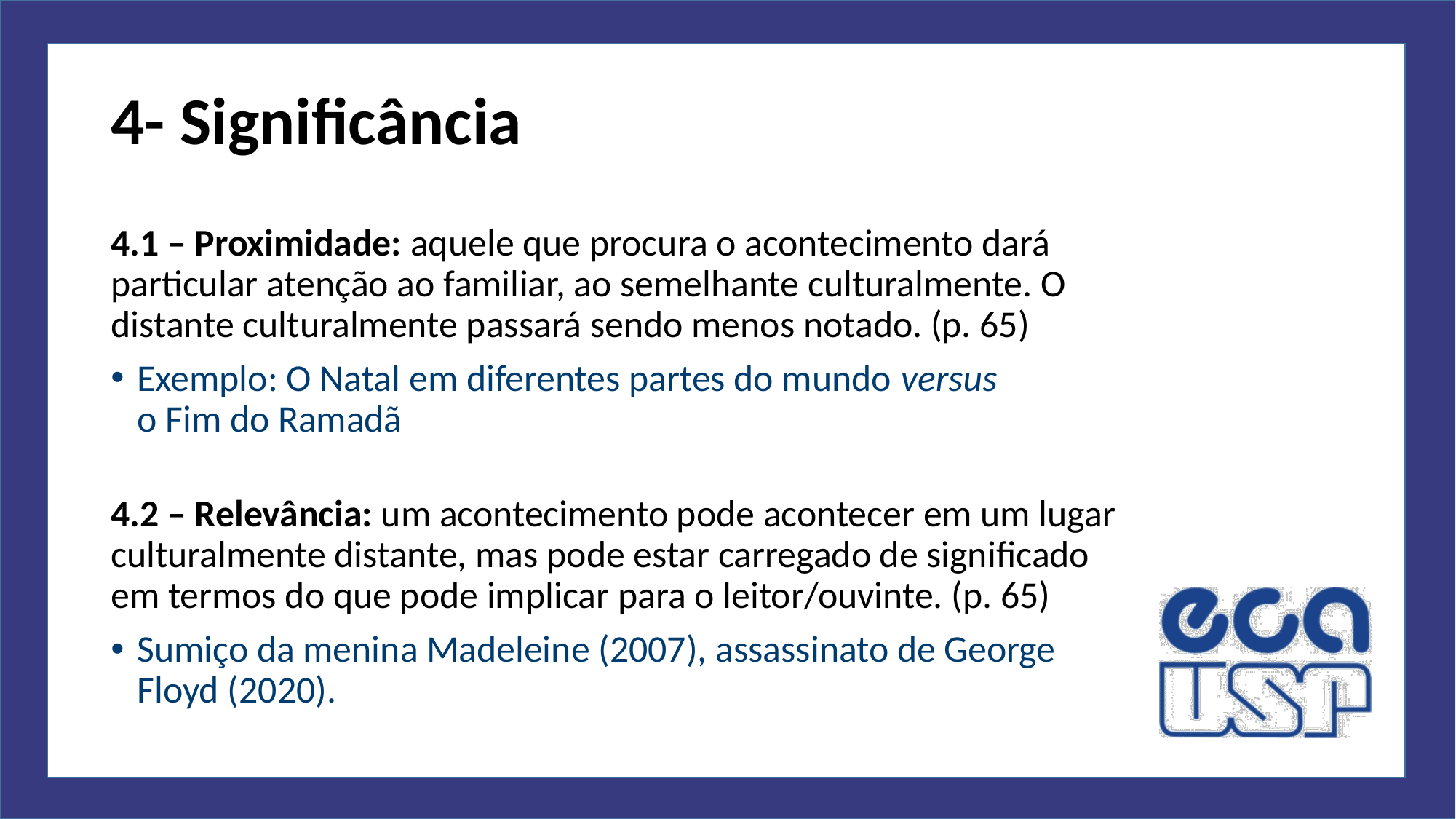

# 4- Significância
4.1 – Proximidade: aquele que procura o acontecimento dará particular atenção ao familiar, ao semelhante culturalmente. O distante culturalmente passará sendo menos notado. (p. 65)
Exemplo: O Natal em diferentes partes do mundo versus
o Fim do Ramadã
4.2 – Relevância: um acontecimento pode acontecer em um lugar culturalmente distante, mas pode estar carregado de significado em termos do que pode implicar para o leitor/ouvinte. (p. 65)
Sumiço da menina Madeleine (2007), assassinato de George Floyd (2020).